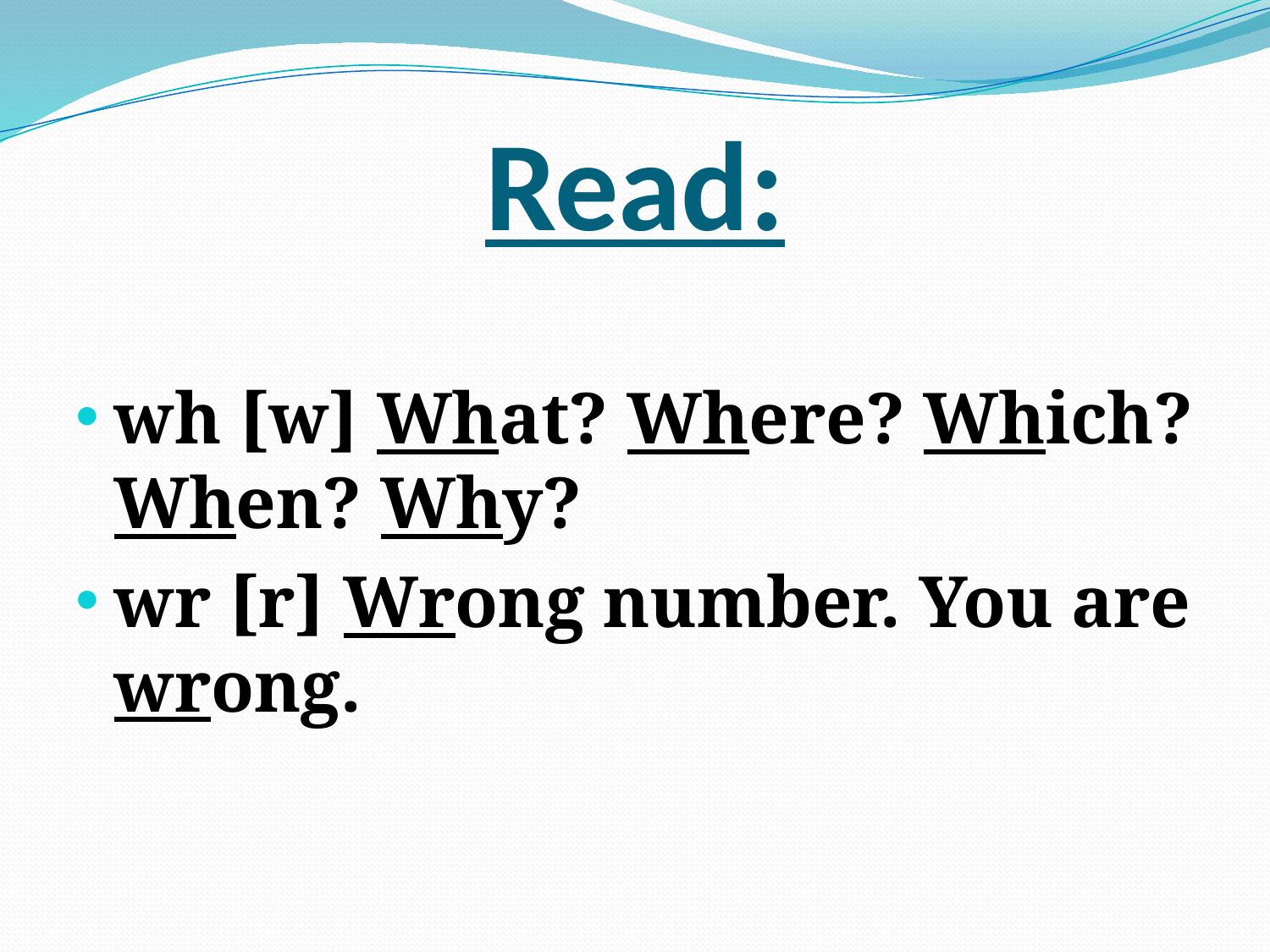

# Read:

wh [w] What? Where? Which? When? Why?
wr [r] Wrong number. You are wrong.